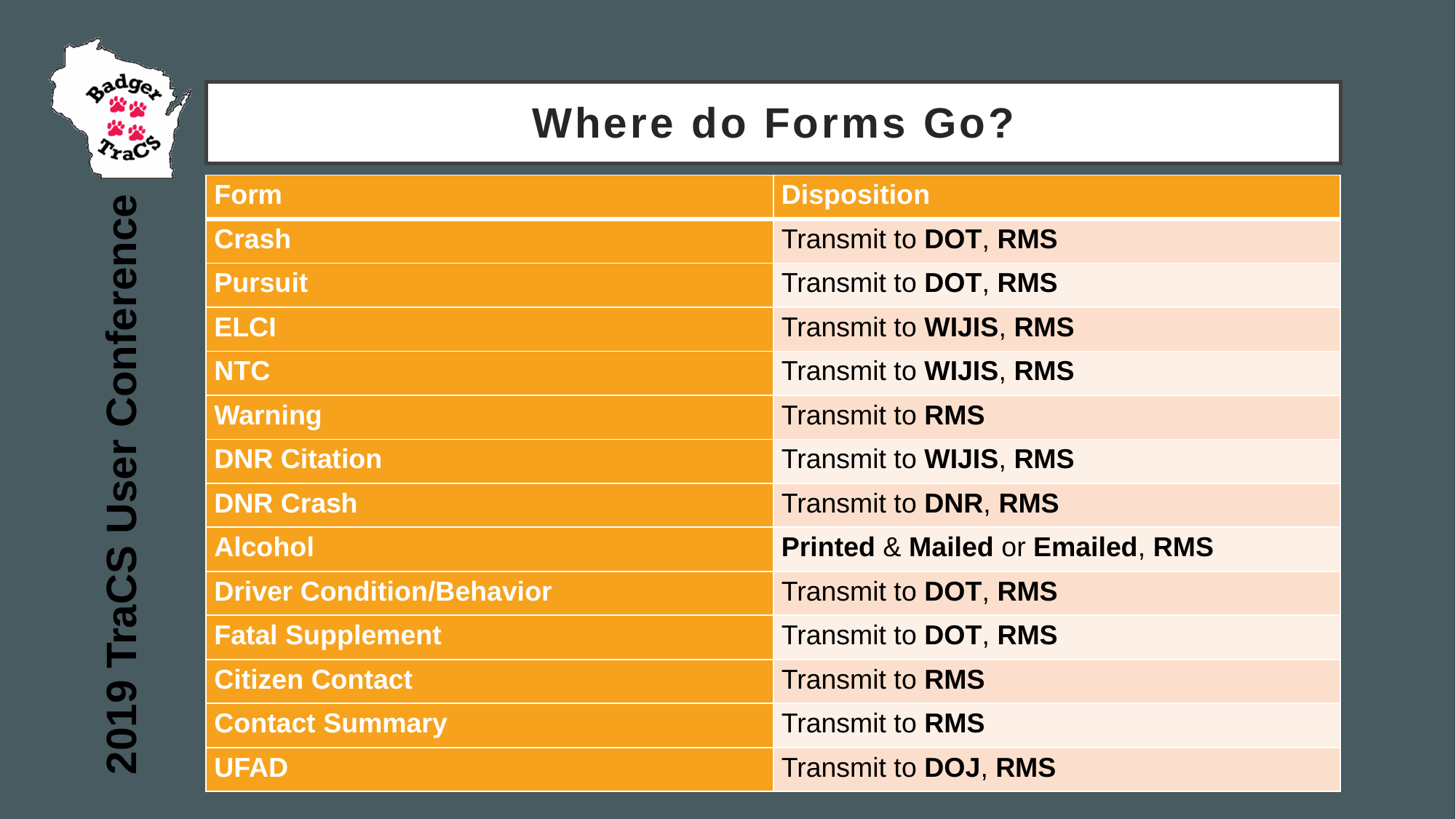

# Where do Forms Go?
| Form | Disposition |
| --- | --- |
| Crash | Transmit to DOT, RMS |
| Pursuit | Transmit to DOT, RMS |
| ELCI | Transmit to WIJIS, RMS |
| NTC | Transmit to WIJIS, RMS |
| Warning | Transmit to RMS |
| DNR Citation | Transmit to WIJIS, RMS |
| DNR Crash | Transmit to DNR, RMS |
| Alcohol | Printed & Mailed or Emailed, RMS |
| Driver Condition/Behavior | Transmit to DOT, RMS |
| Fatal Supplement | Transmit to DOT, RMS |
| Citizen Contact | Transmit to RMS |
| Contact Summary | Transmit to RMS |
| UFAD | Transmit to DOJ, RMS |